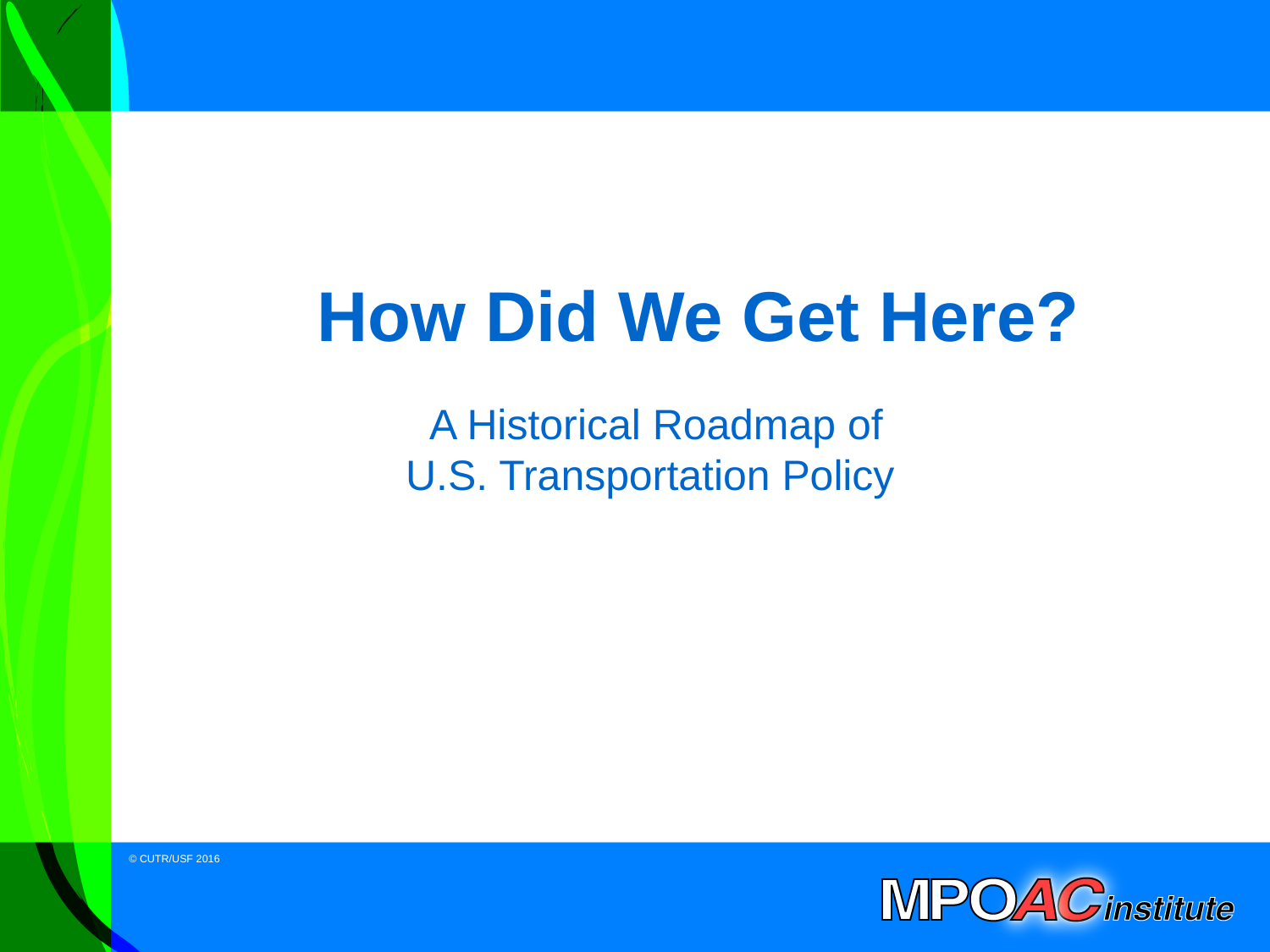

# How Did We Get Here?
A Historical Roadmap of U.S. Transportation Policy